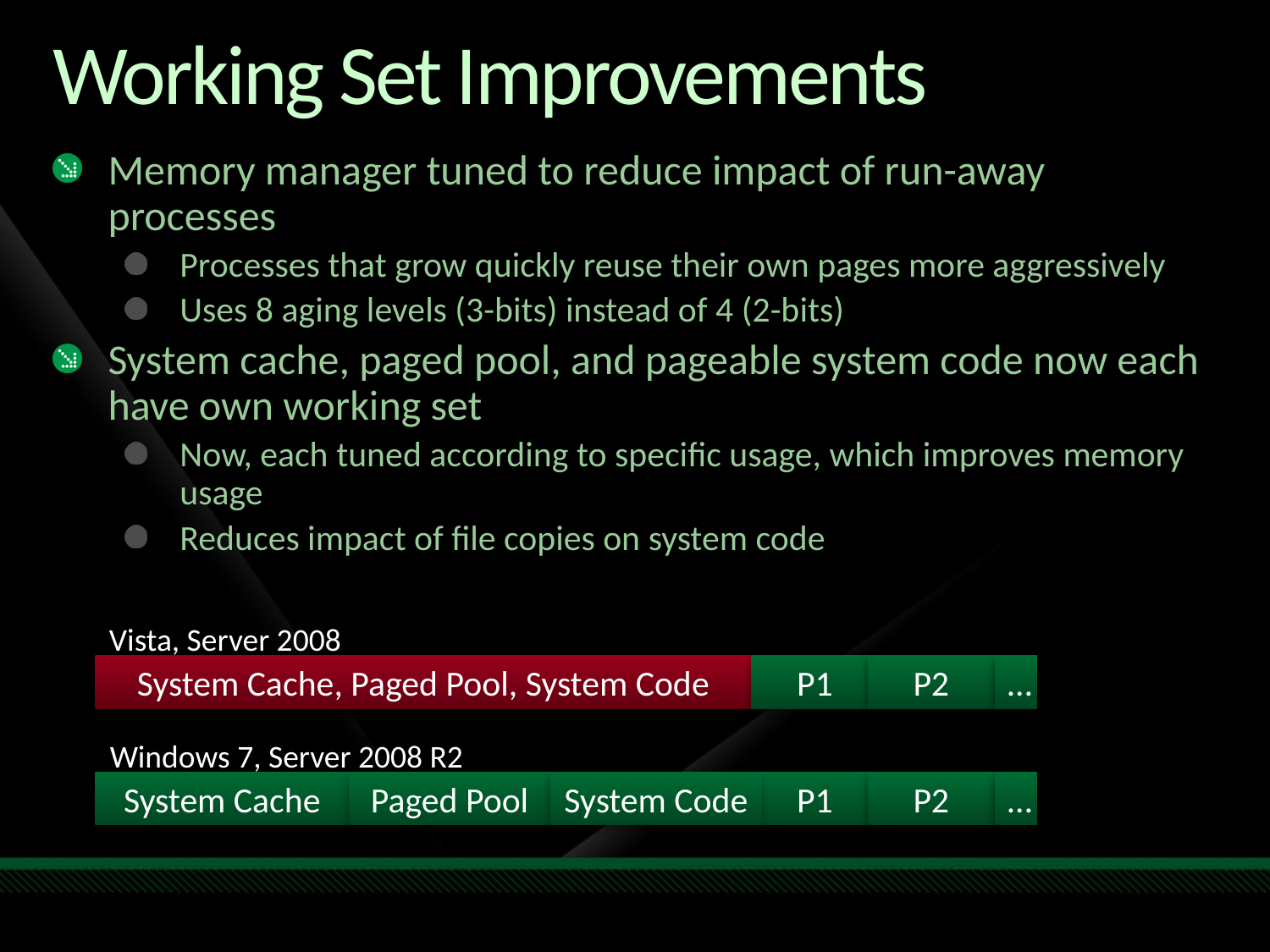

# Working Set Improvements
Memory manager tuned to reduce impact of run-away processes
Processes that grow quickly reuse their own pages more aggressively
Uses 8 aging levels (3-bits) instead of 4 (2-bits)
System cache, paged pool, and pageable system code now each have own working set
Now, each tuned according to specific usage, which improves memory usage
Reduces impact of file copies on system code

Vista, Server 2008
System Cache, Paged Pool, System Code
P1
P2
…
Windows 7, Server 2008 R2
System Cache
Paged Pool
System Code
P1
P2
…